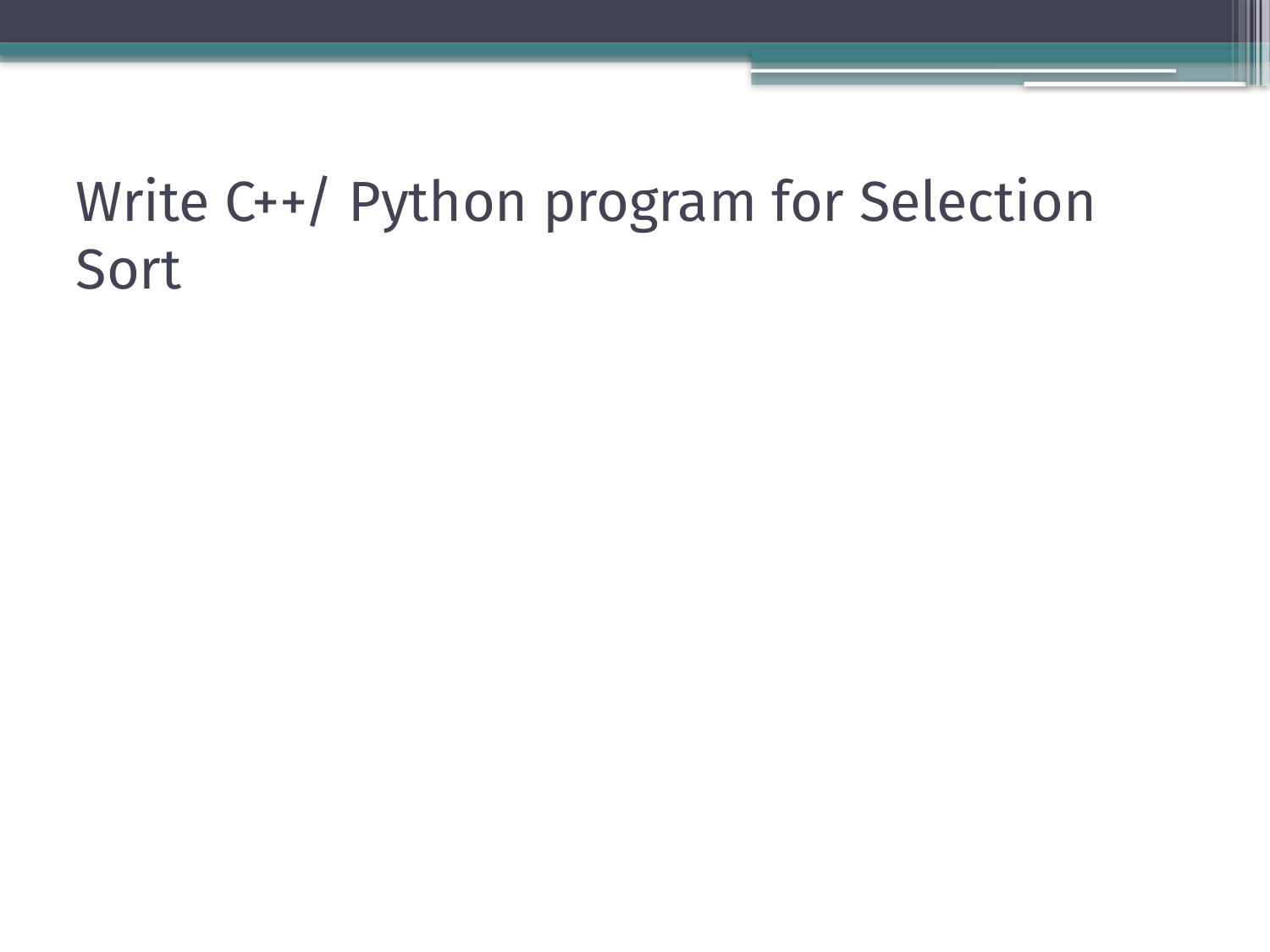

Write C++/ Python program for Selection Sort